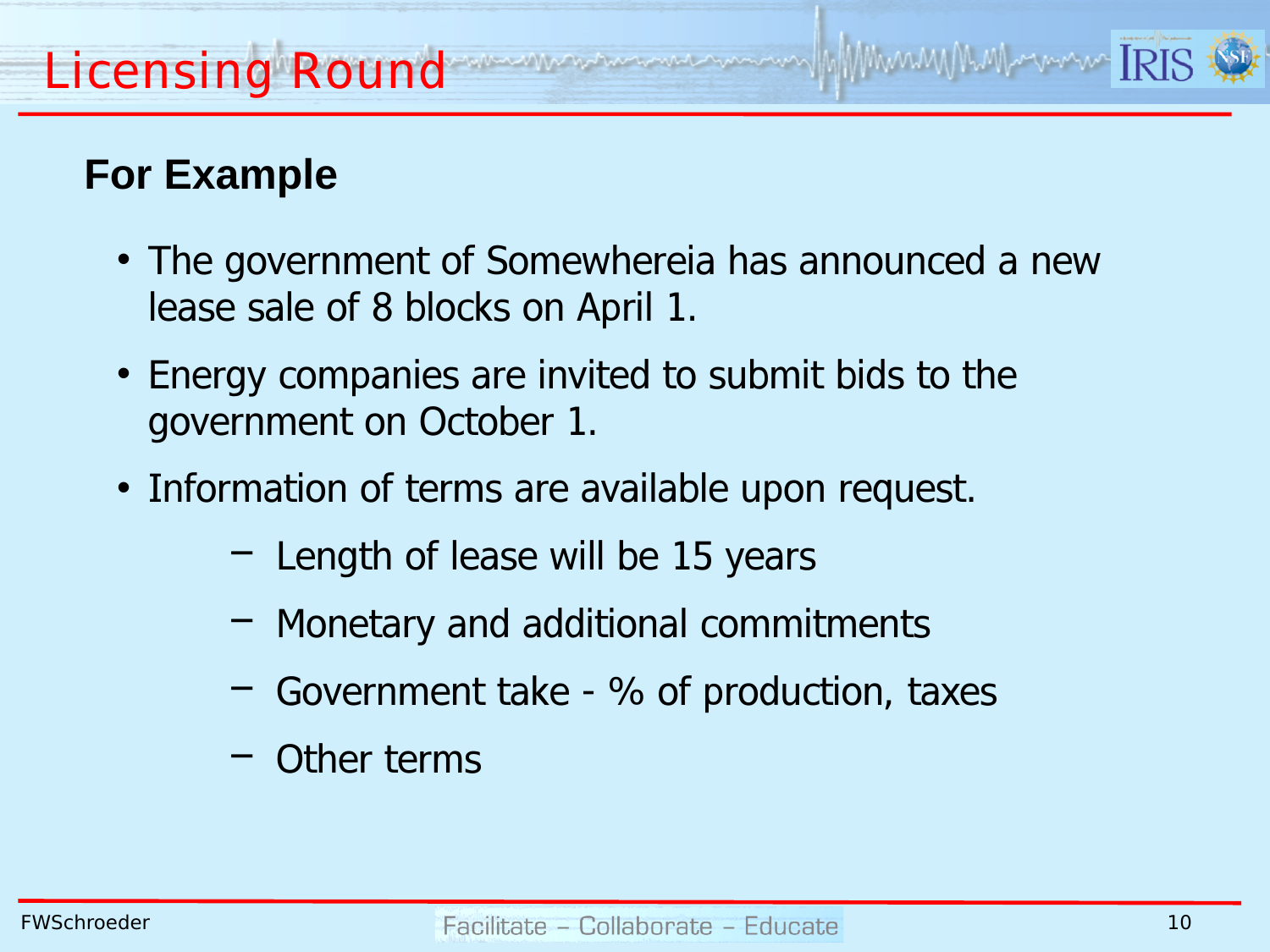

# Licensing Round
For Example
The government of Somewhereia has announced a new 	lease sale of 8 blocks on April 1.
Energy companies are invited to submit bids to the 	government on October 1.
Information of terms are available upon request.
Length of lease will be 15 years
Monetary and additional commitments
Government take - % of production, taxes
Other terms